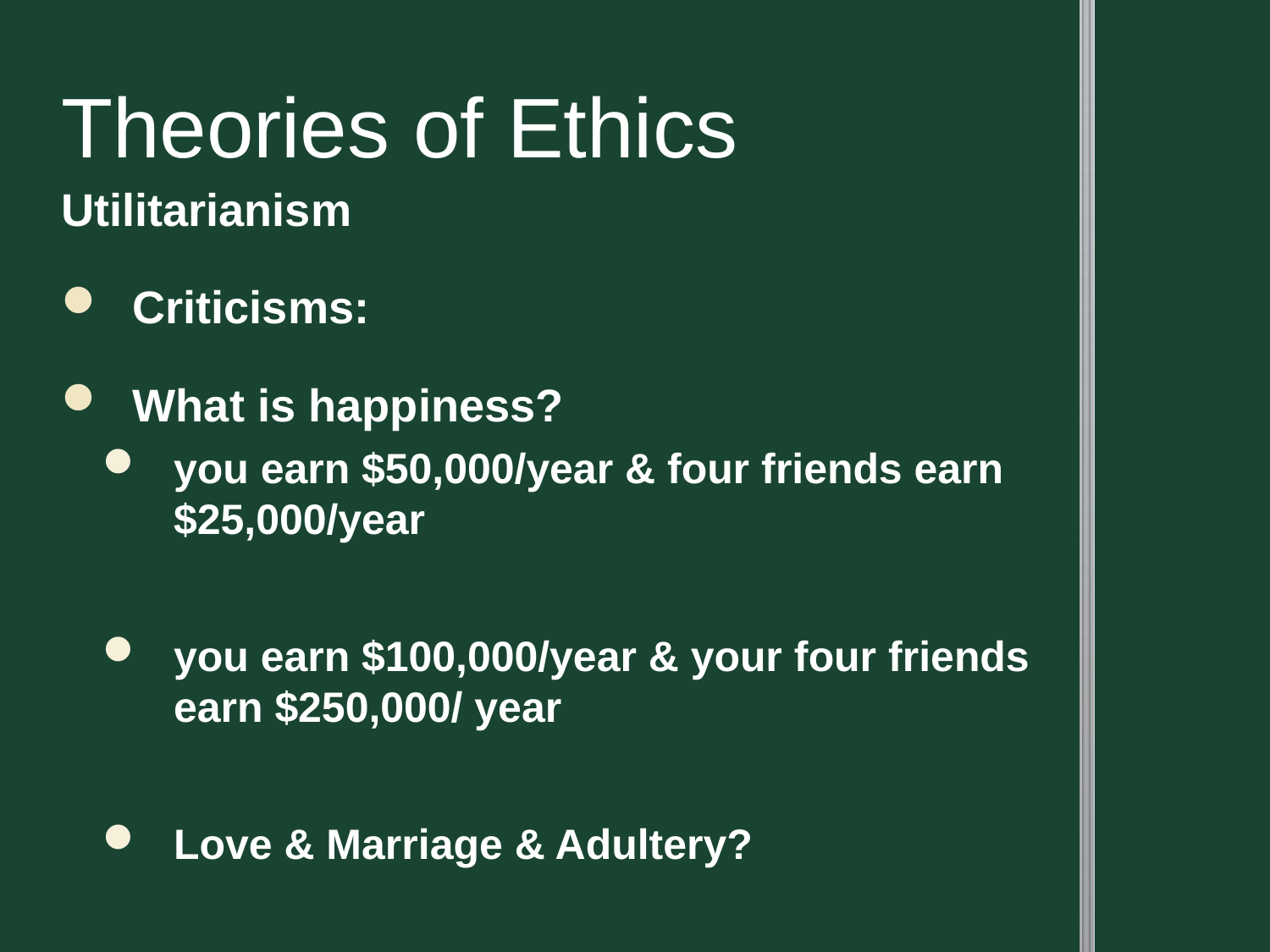

# Theories of Ethics
Utilitarianism
Criticisms:
What is happiness?
you earn $50,000/year & four friends earn $25,000/year

you earn $100,000/year & your four friends earn $250,000/ year

Love & Marriage & Adultery?